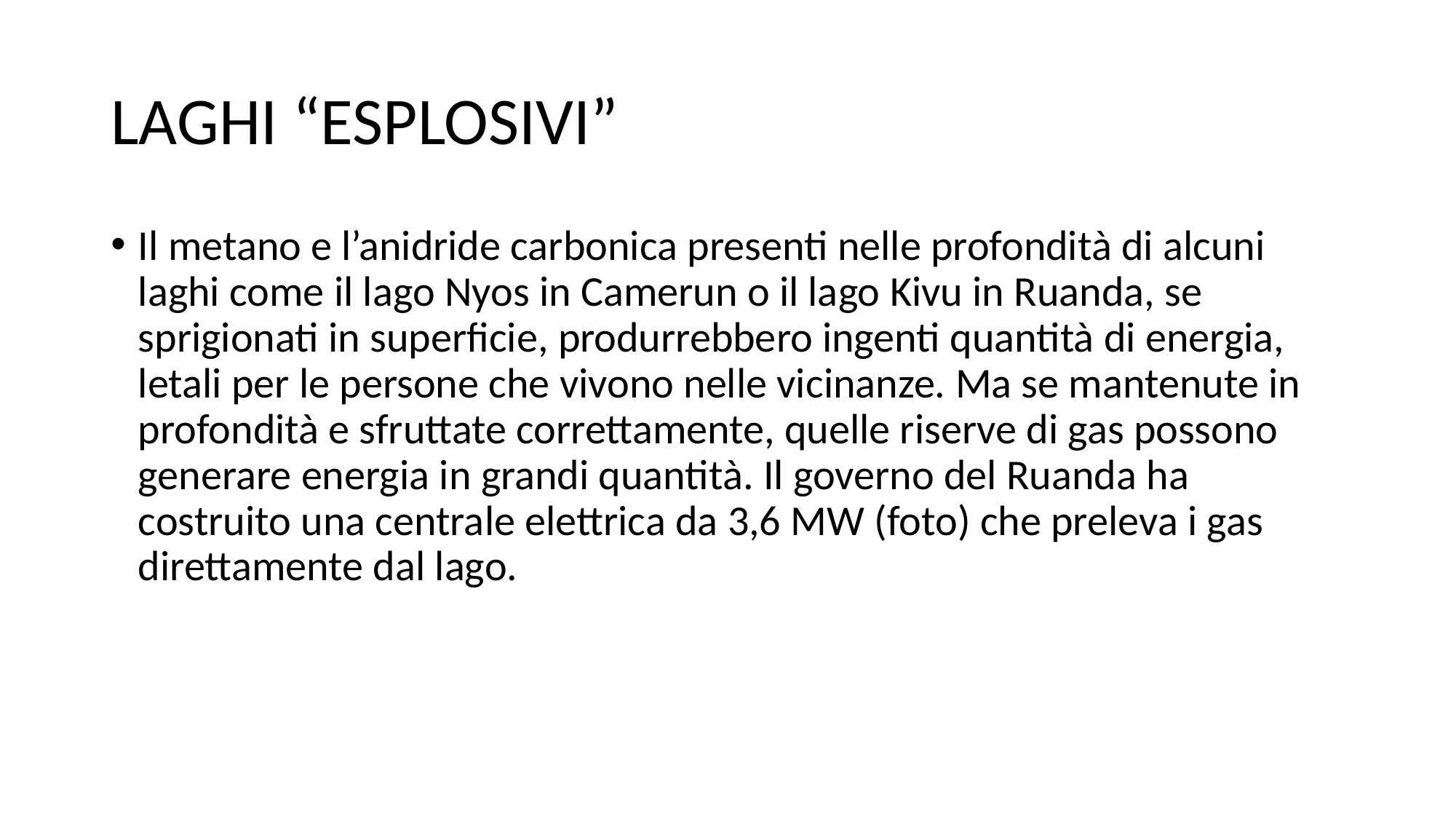

# LAGHI “ESPLOSIVI”
Il metano e l’anidride carbonica presenti nelle profondità di alcuni laghi come il lago Nyos in Camerun o il lago Kivu in Ruanda, se sprigionati in superficie, produrrebbero ingenti quantità di energia, letali per le persone che vivono nelle vicinanze. Ma se mantenute in profondità e sfruttate correttamente, quelle riserve di gas possono generare energia in grandi quantità. Il governo del Ruanda ha costruito una centrale elettrica da 3,6 MW (foto) che preleva i gas direttamente dal lago.